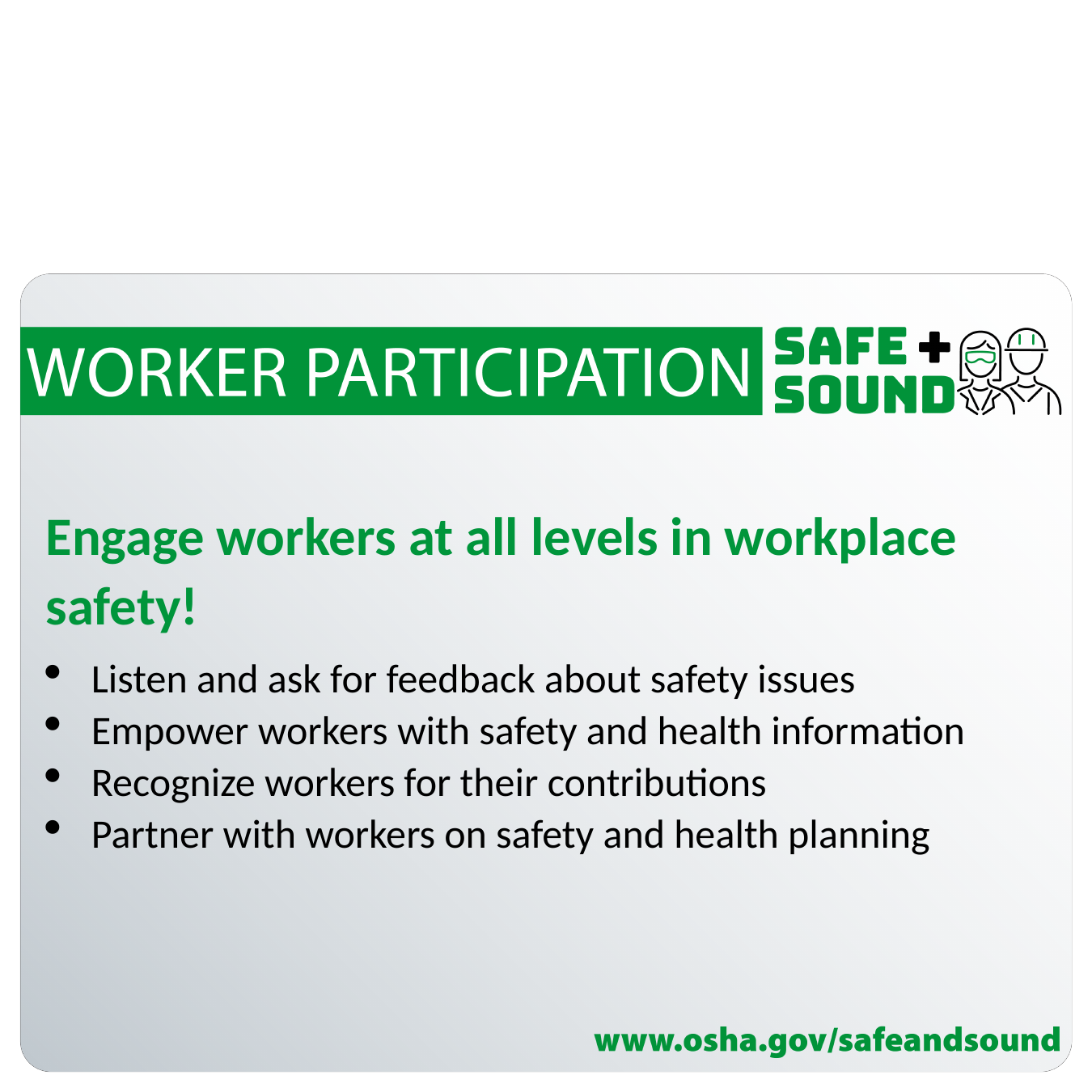

# Worker Participation Graphic (Option 2) Filled Out
Engage workers at all levels in workplace safety!
Listen and ask for feedback about safety issues
Empower workers with safety and health information
Recognize workers for their contributions
Partner with workers on safety and health planning